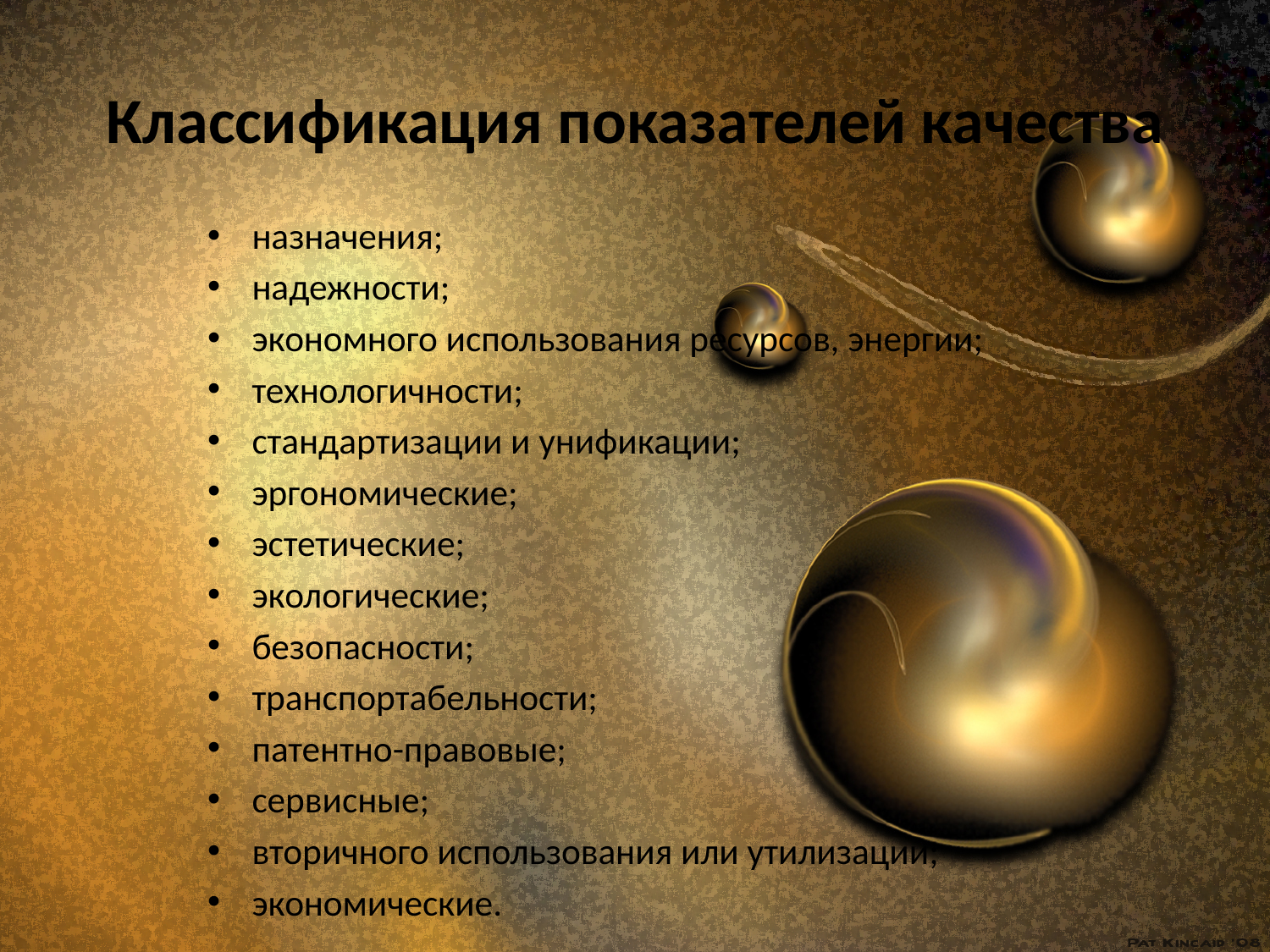

# Классификация показателей качества
назначения;
надежности;
экономного использования ресурсов, энергии;
технологичности;
стандартизации и унификации;
эргономические;
эстетические;
экологические;
безопасности;
транспортабельности;
патентно-правовые;
сервисные;
вторичного использования или утилизации;
экономические.